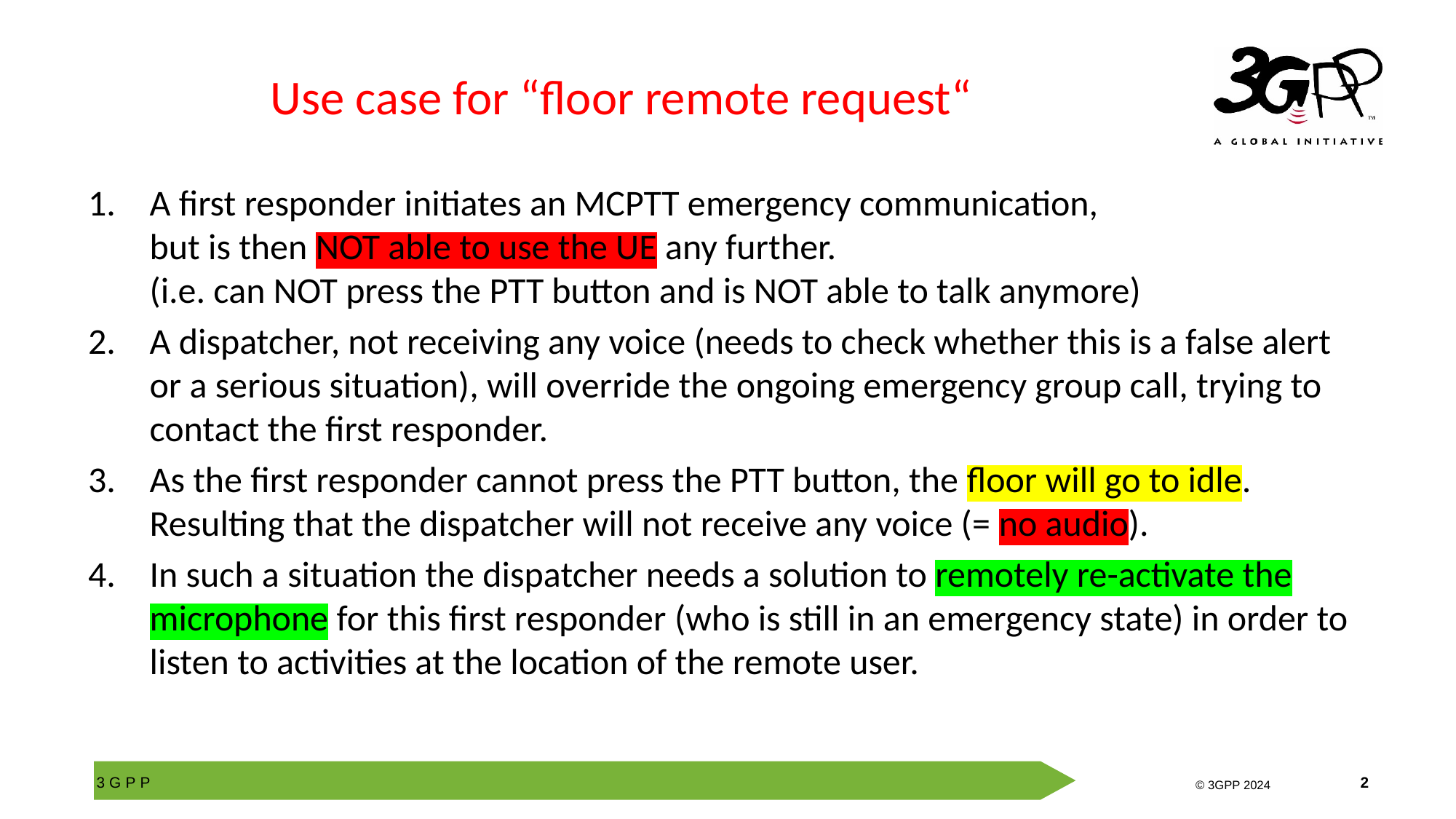

# Use case for “floor remote request“
A first responder initiates an MCPTT emergency communication,
but is then NOT able to use the UE any further.
(i.e. can NOT press the PTT button and is NOT able to talk anymore)
A dispatcher, not receiving any voice (needs to check whether this is a false alert or a serious situation), will override the ongoing emergency group call, trying to contact the first responder.
As the first responder cannot press the PTT button, the floor will go to idle.
Resulting that the dispatcher will not receive any voice (= no audio).
In such a situation the dispatcher needs a solution to remotely re-activate the microphone for this first responder (who is still in an emergency state) in order to listen to activities at the location of the remote user.